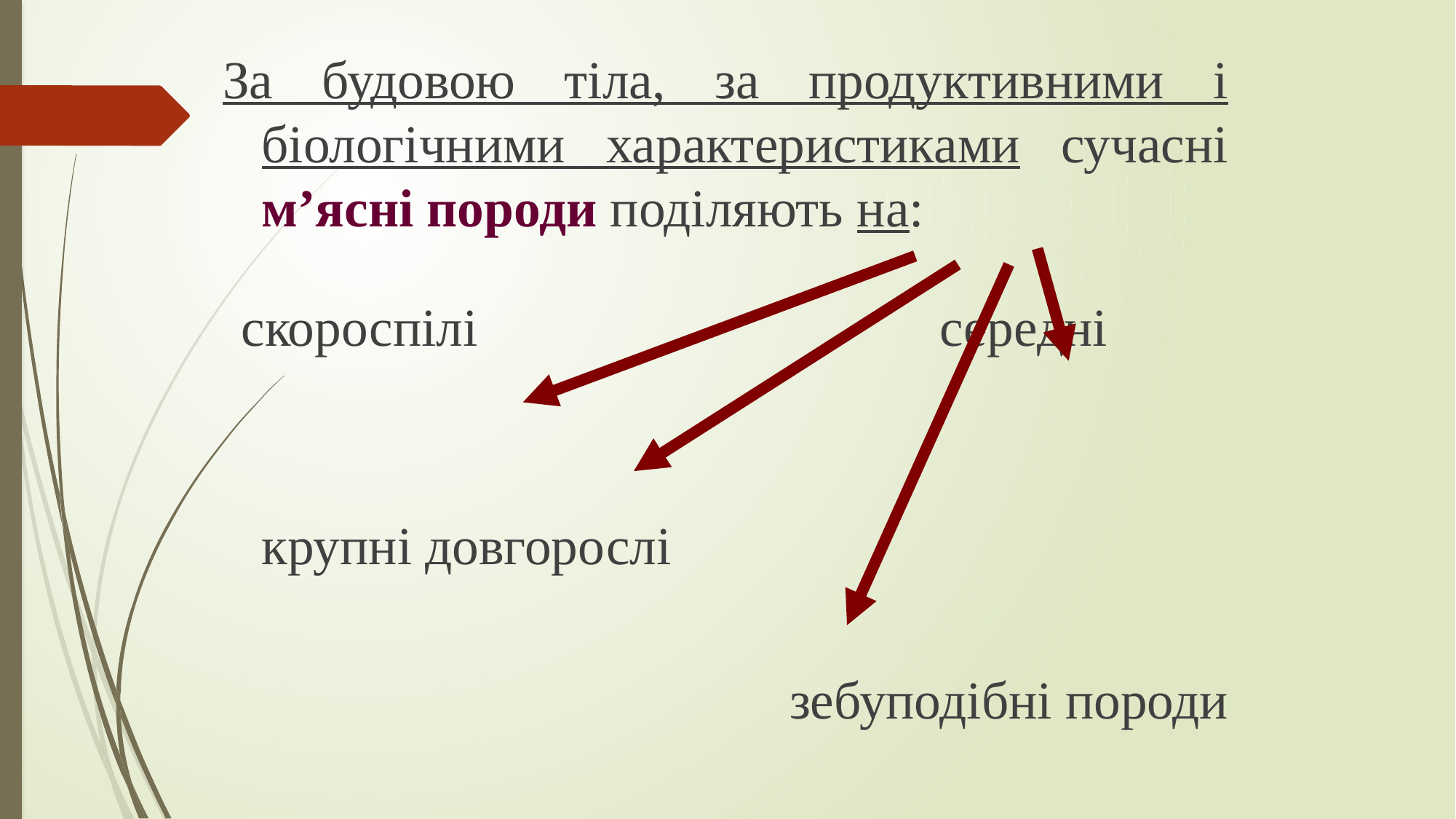

За будовою тіла, за продуктивними і біологічними характеристиками сучасні м’ясні породи поділяють на:

   скороспілі                             																				середні

		крупні довгорослі

 зебуподібні породи